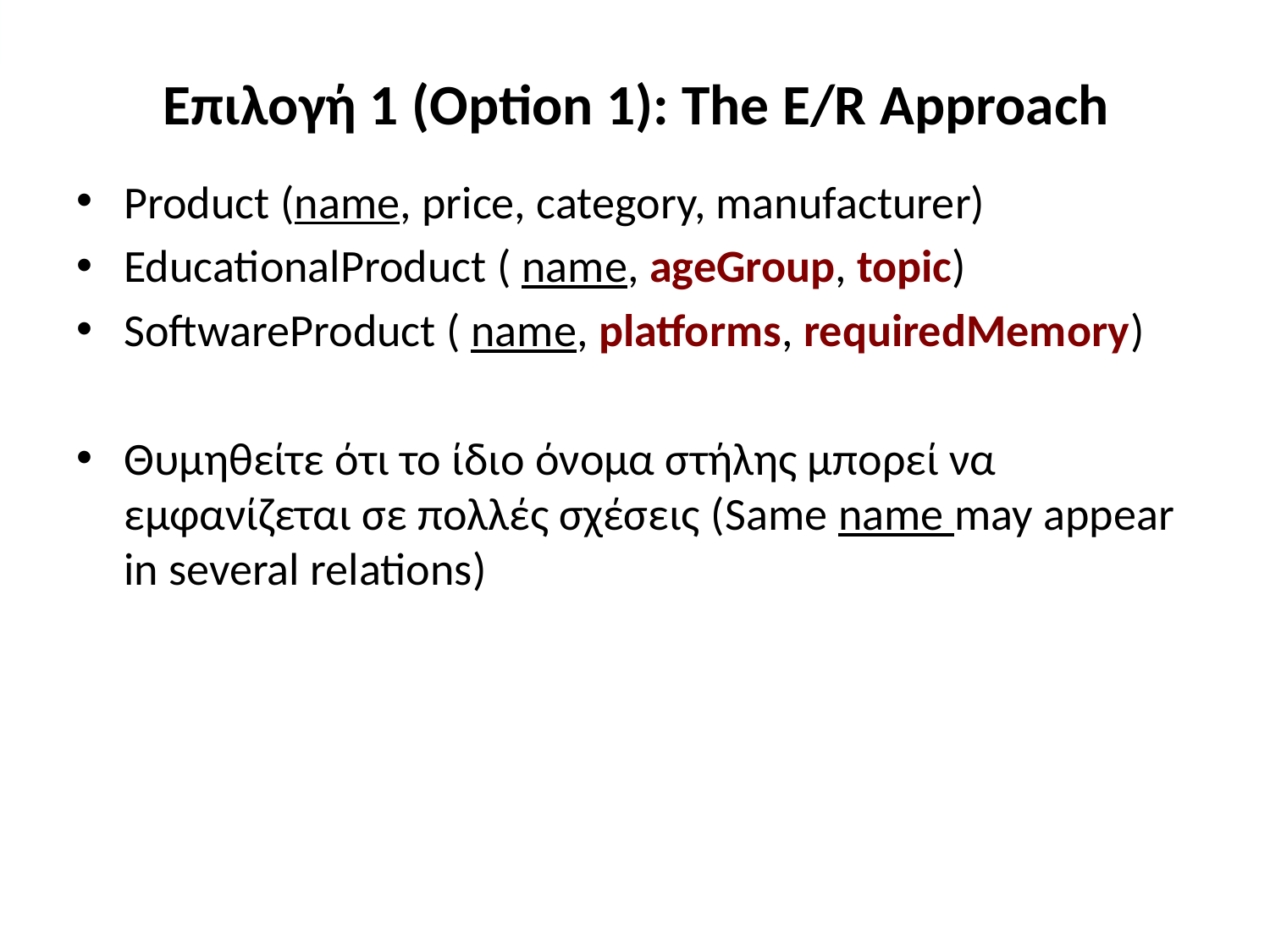

# Επιλογή 1 (Option 1): The E/R Approach
Product (name, price, category, manufacturer)
EducationalProduct ( name, ageGroup, topic)
SoftwareProduct ( name, platforms, requiredMemory)

Θυμηθείτε ότι το ίδιο όνομα στήλης μπορεί να εμφανίζεται σε πολλές σχέσεις (Same name may appear in several relations)